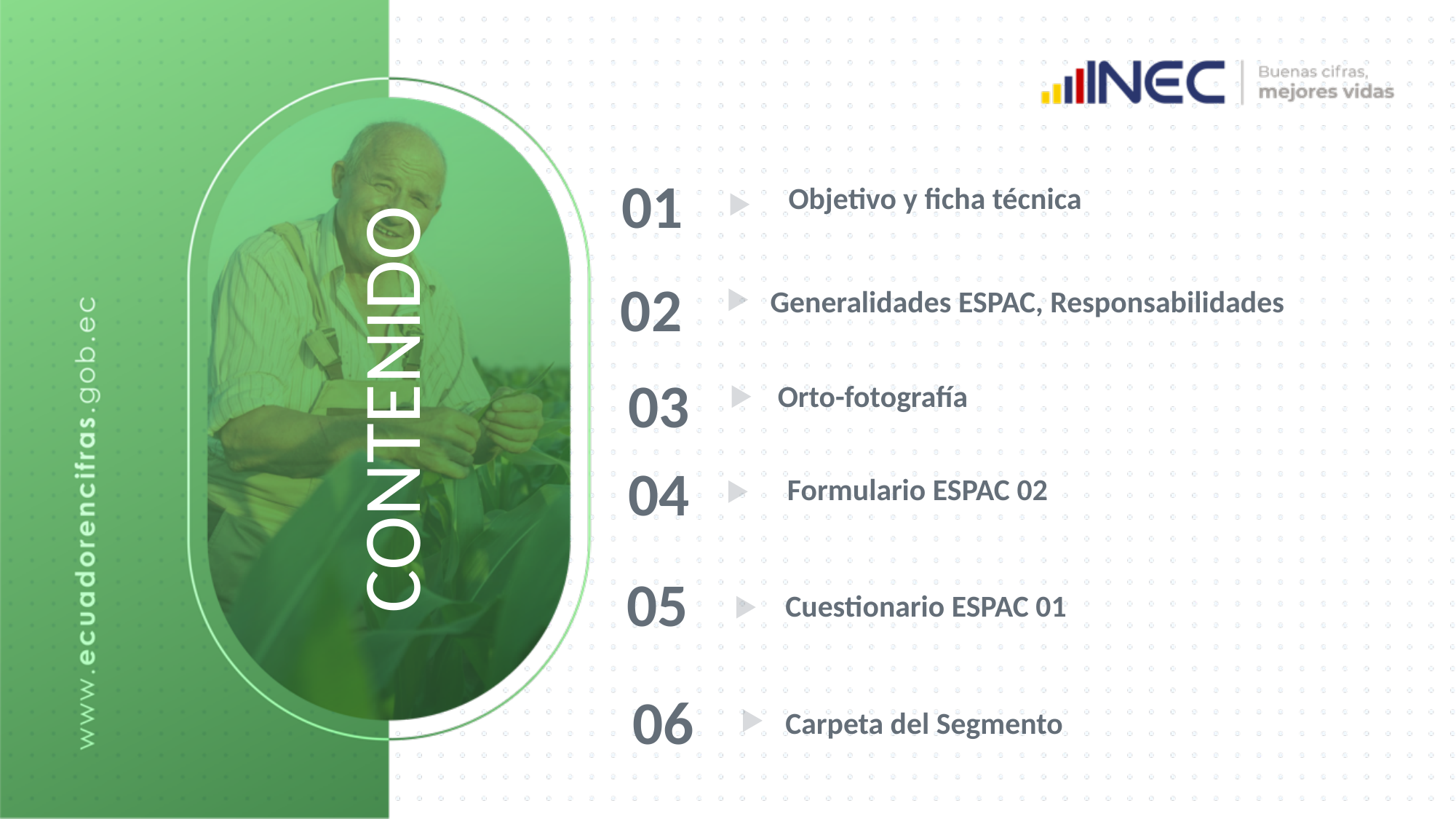

01
Objetivo y ficha técnica

02
Generalidades ESPAC, Responsabilidades

# CONTENIDO
03
Orto-fotografía

04
Formulario ESPAC 02

05
Cuestionario ESPAC 01

06
Carpeta del Segmento